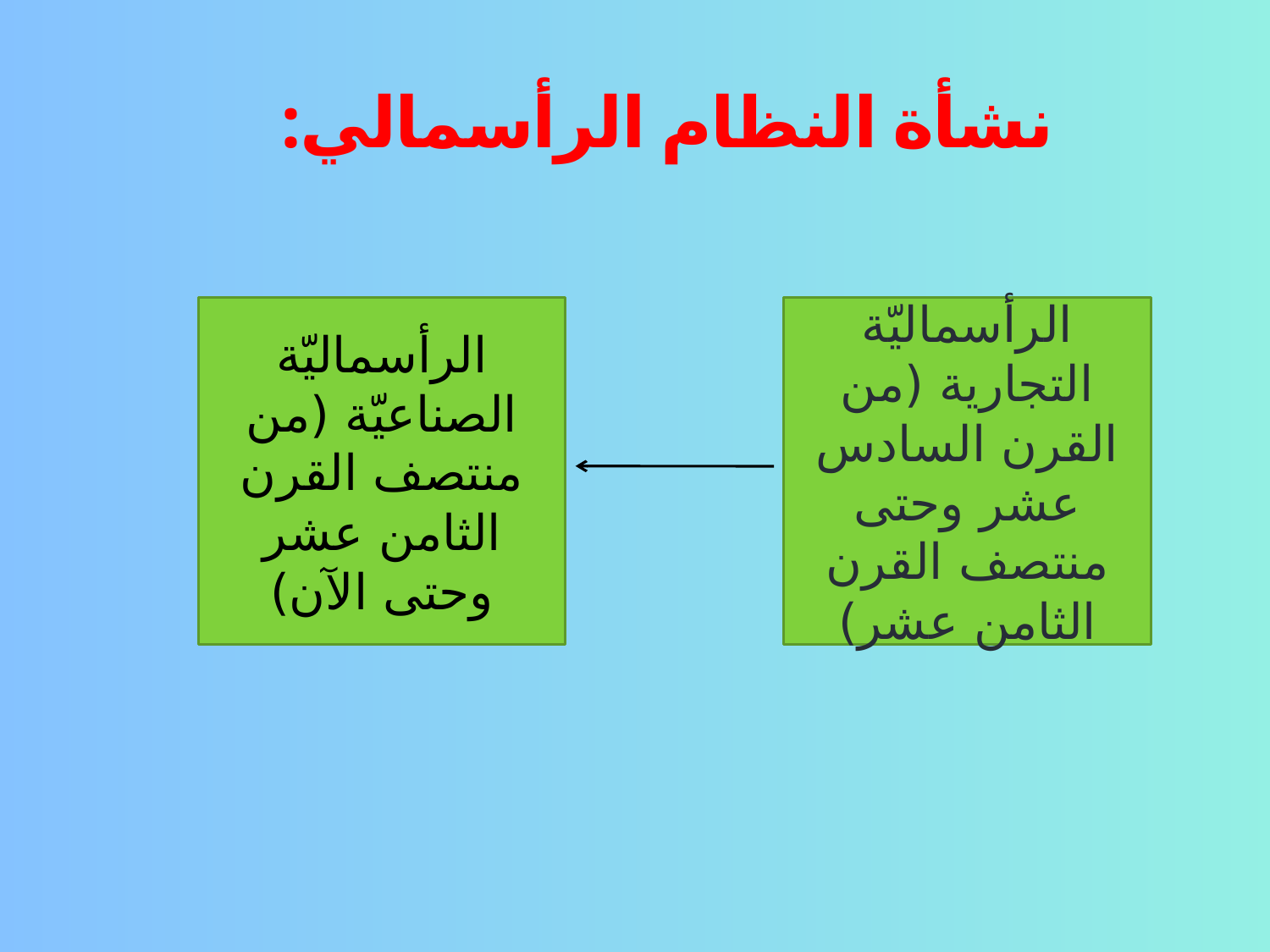

# نشأة النظام الرأسمالي:
الرأسماليّة الصناعيّة (من منتصف القرن الثامن عشر وحتى الآن)
الرأسماليّة التجارية (من القرن السادس عشر وحتى منتصف القرن الثامن عشر)